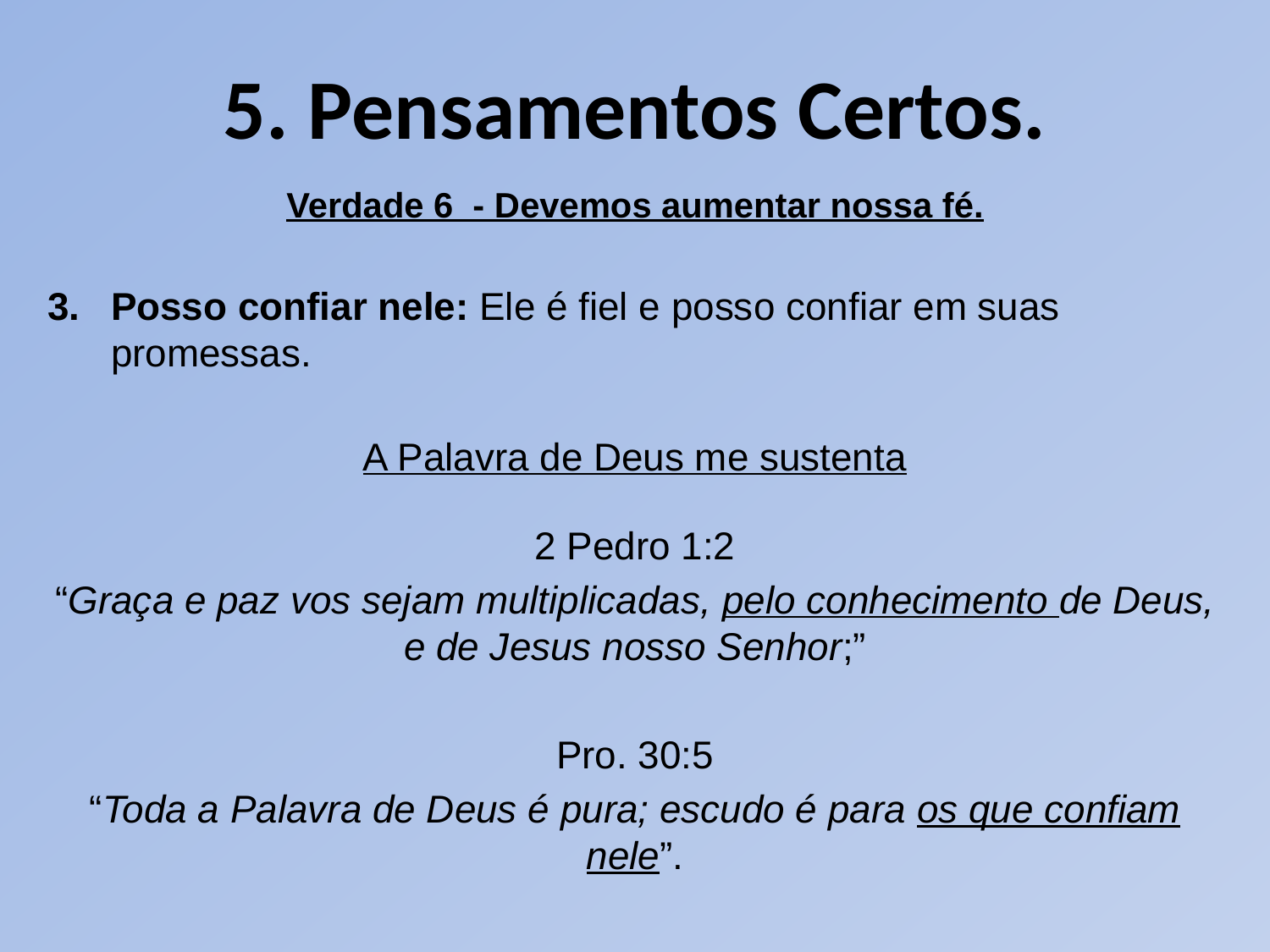

# 5. Pensamentos Certos.
Verdade 6  - Devemos aumentar nossa fé.

Posso confiar nele: Ele é fiel e posso confiar em suas promessas.

A Palavra de Deus me sustenta

2 Pedro 1:2
“Graça e paz vos sejam multiplicadas, pelo conhecimento de Deus, e de Jesus nosso Senhor;”

Pro. 30:5
“Toda a Palavra de Deus é pura; escudo é para os que confiam nele”.